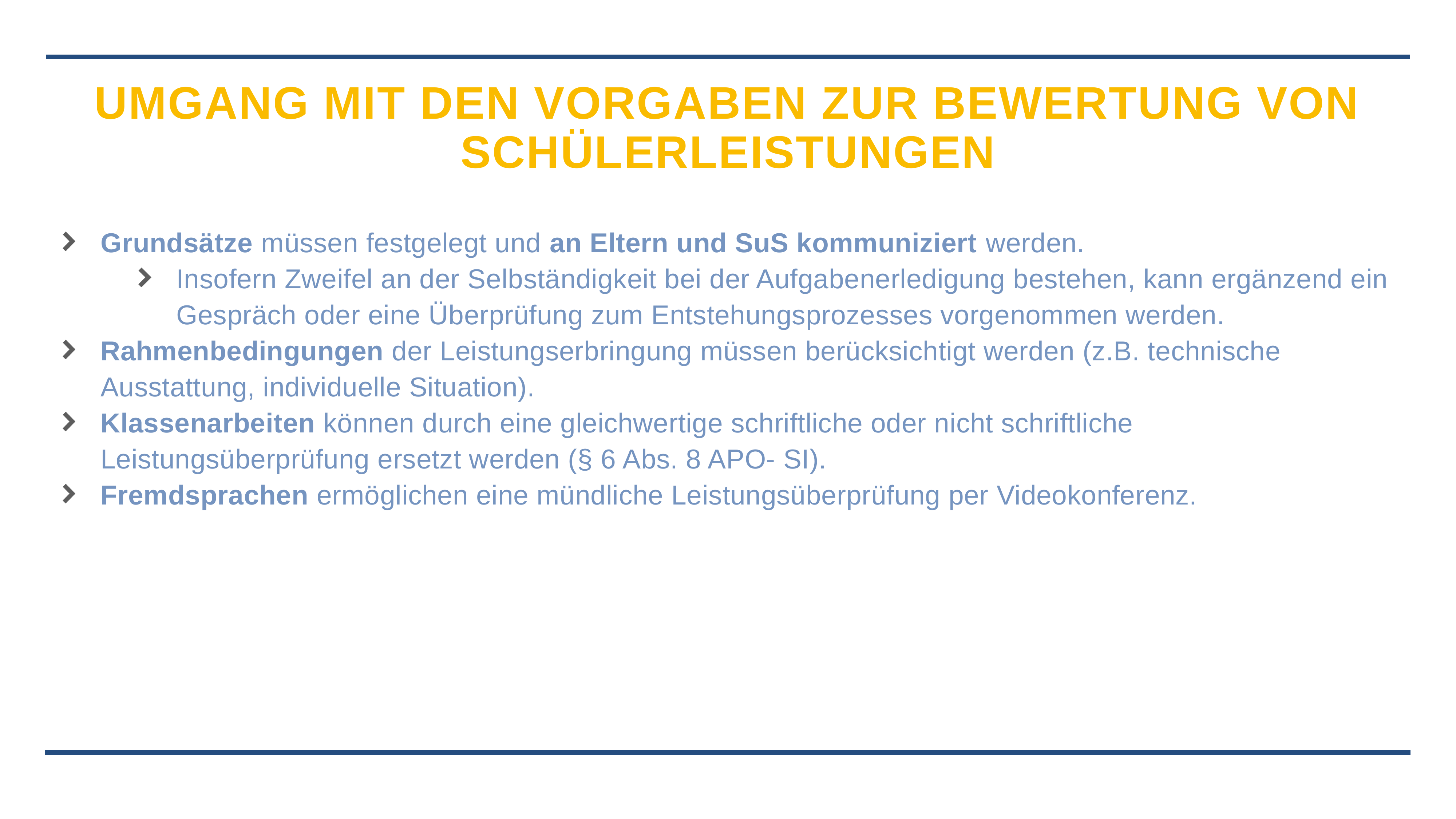

# Umgang mit den Vorgaben zur Bewertung von Schülerleistungen
Grundsätze müssen festgelegt und an Eltern und SuS kommuniziert werden.
Insofern Zweifel an der Selbständigkeit bei der Aufgabenerledigung bestehen, kann ergänzend ein Gespräch oder eine Überprüfung zum Entstehungsprozesses vorgenommen werden.
Rahmenbedingungen der Leistungserbringung müssen berücksichtigt werden (z.B. technische Ausstattung, individuelle Situation).
Klassenarbeiten können durch eine gleichwertige schriftliche oder nicht schriftliche Leistungsüberprüfung ersetzt werden (§ 6 Abs. 8 APO- SI).
Fremdsprachen ermöglichen eine mündliche Leistungsüberprüfung per Videokonferenz.